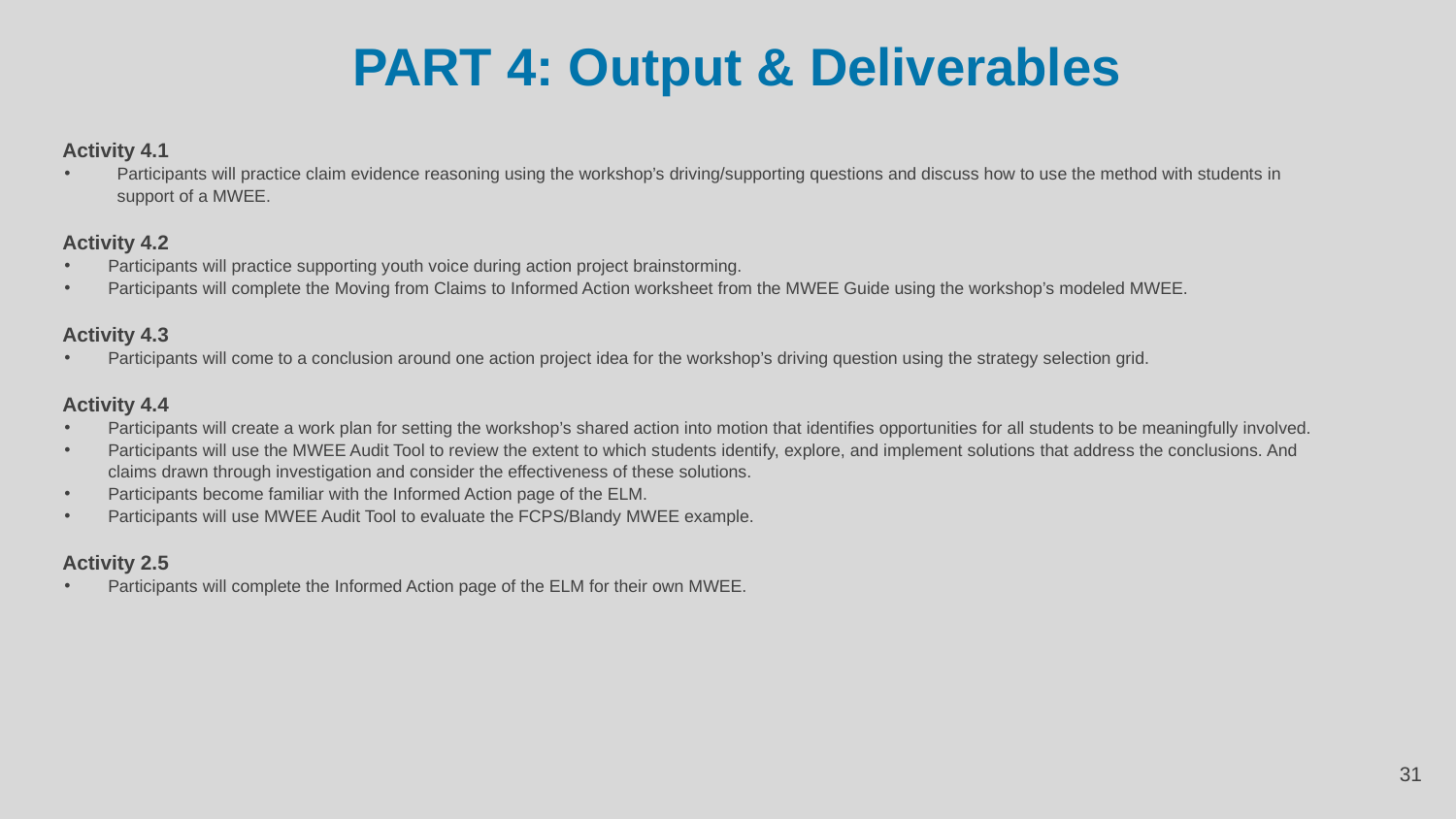

# PART 4: Output & Deliverables
Activity 4.1
Participants will practice claim evidence reasoning using the workshop’s driving/supporting questions and discuss how to use the method with students in support of a MWEE.

Activity 4.2
Participants will practice supporting youth voice during action project brainstorming.
Participants will complete the Moving from Claims to Informed Action worksheet from the MWEE Guide using the workshop’s modeled MWEE.

Activity 4.3
Participants will come to a conclusion around one action project idea for the workshop’s driving question using the strategy selection grid.

Activity 4.4
Participants will create a work plan for setting the workshop’s shared action into motion that identifies opportunities for all students to be meaningfully involved.
Participants will use the MWEE Audit Tool to review the extent to which students identify, explore, and implement solutions that address the conclusions. And claims drawn through investigation and consider the effectiveness of these solutions.
Participants become familiar with the Informed Action page of the ELM.
Participants will use MWEE Audit Tool to evaluate the FCPS/Blandy MWEE example.

Activity 2.5
Participants will complete the Informed Action page of the ELM for their own MWEE.

31